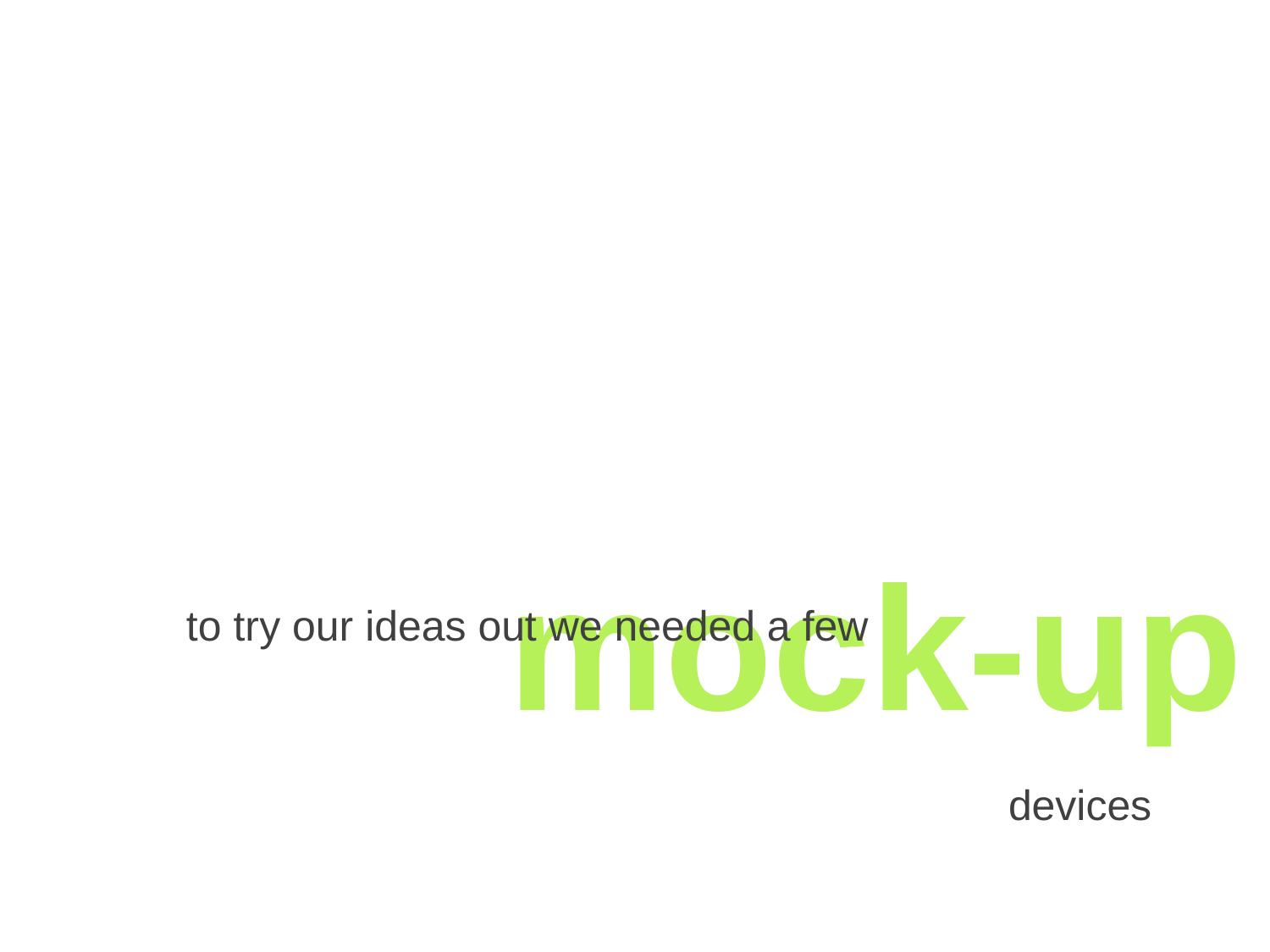

mock-up
to try our ideas out we needed a few
devices